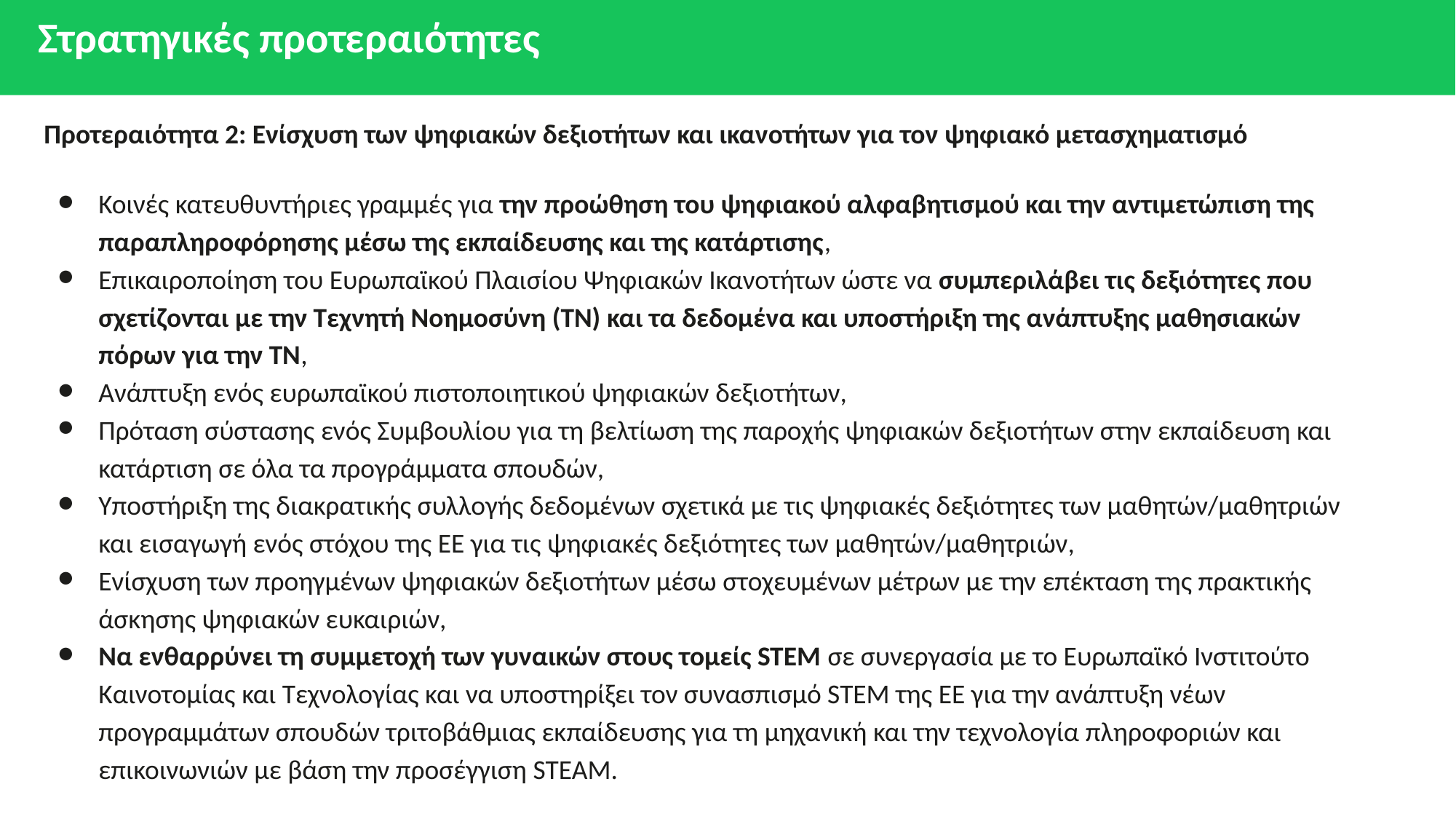

Στρατηγικές προτεραιότητες

Προτεραιότητα 2: Ενίσχυση των ψηφιακών δεξιοτήτων και ικανοτήτων για τον ψηφιακό μετασχηματισμό
Κοινές κατευθυντήριες γραμμές για την προώθηση του ψηφιακού αλφαβητισμού και την αντιμετώπιση της παραπληροφόρησης μέσω της εκπαίδευσης και της κατάρτισης,
Επικαιροποίηση του Ευρωπαϊκού Πλαισίου Ψηφιακών Ικανοτήτων ώστε να συμπεριλάβει τις δεξιότητες που σχετίζονται με την Τεχνητή Νοημοσύνη (ΤΝ) και τα δεδομένα και υποστήριξη της ανάπτυξης μαθησιακών πόρων για την ΤΝ,
Ανάπτυξη ενός ευρωπαϊκού πιστοποιητικού ψηφιακών δεξιοτήτων,
Πρόταση σύστασης ενός Συμβουλίου για τη βελτίωση της παροχής ψηφιακών δεξιοτήτων στην εκπαίδευση και κατάρτιση σε όλα τα προγράμματα σπουδών,
Υποστήριξη της διακρατικής συλλογής δεδομένων σχετικά με τις ψηφιακές δεξιότητες των μαθητών/μαθητριών και εισαγωγή ενός στόχου της ΕΕ για τις ψηφιακές δεξιότητες των μαθητών/μαθητριών,
Ενίσχυση των προηγμένων ψηφιακών δεξιοτήτων μέσω στοχευμένων μέτρων με την επέκταση της πρακτικής άσκησης ψηφιακών ευκαιριών,
Να ενθαρρύνει τη συμμετοχή των γυναικών στους τομείς STEM σε συνεργασία με το Ευρωπαϊκό Ινστιτούτο Καινοτομίας και Τεχνολογίας και να υποστηρίξει τον συνασπισμό STEM της ΕΕ για την ανάπτυξη νέων προγραμμάτων σπουδών τριτοβάθμιας εκπαίδευσης για τη μηχανική και την τεχνολογία πληροφοριών και επικοινωνιών με βάση την προσέγγιση STEAM.